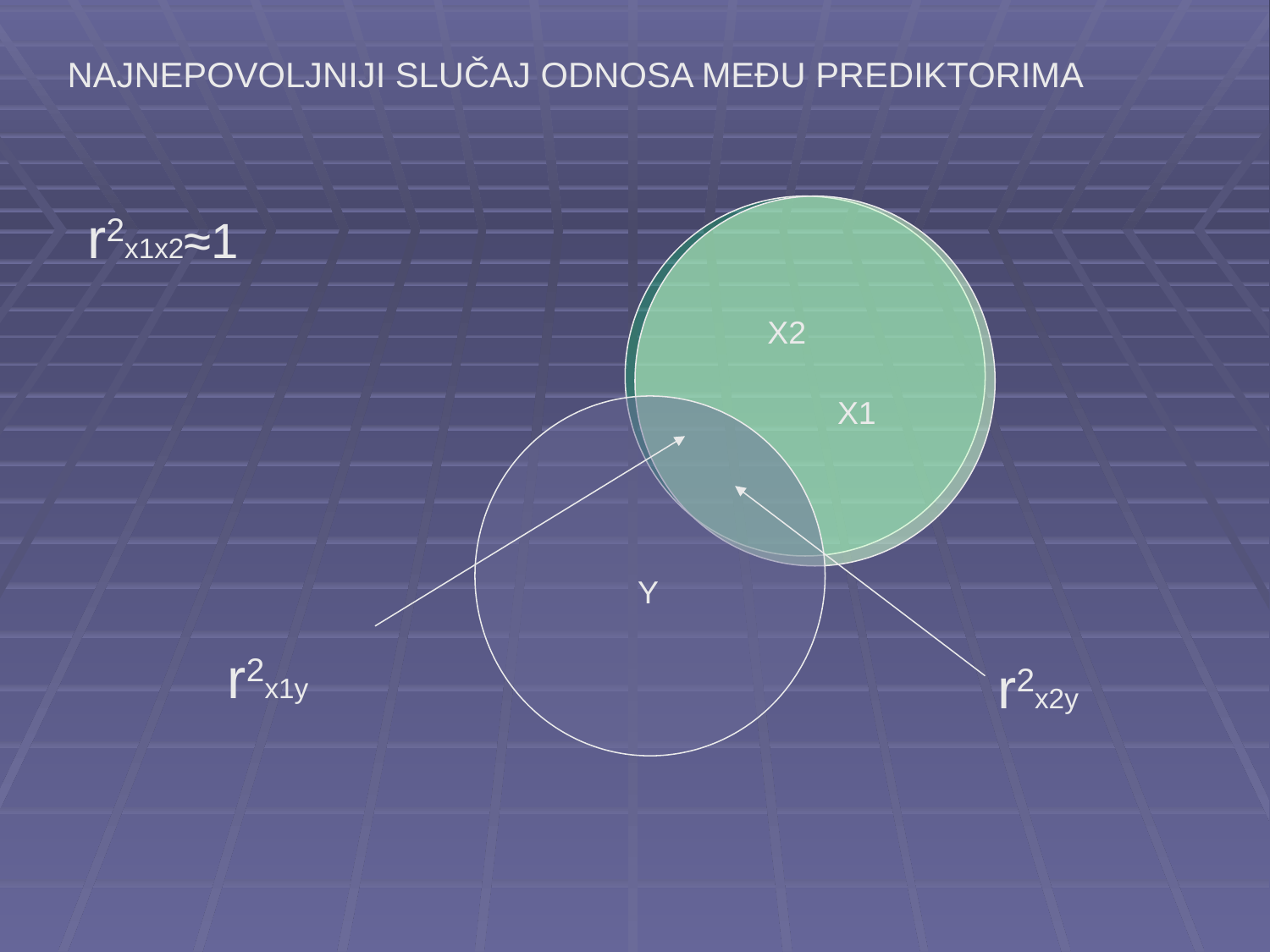

NAJNEPOVOLJNIJI SLUČAJ ODNOSA MEĐU PREDIKTORIMA
r2x1x2≈1

X2
X1

Y
r2x1y
r2x2y